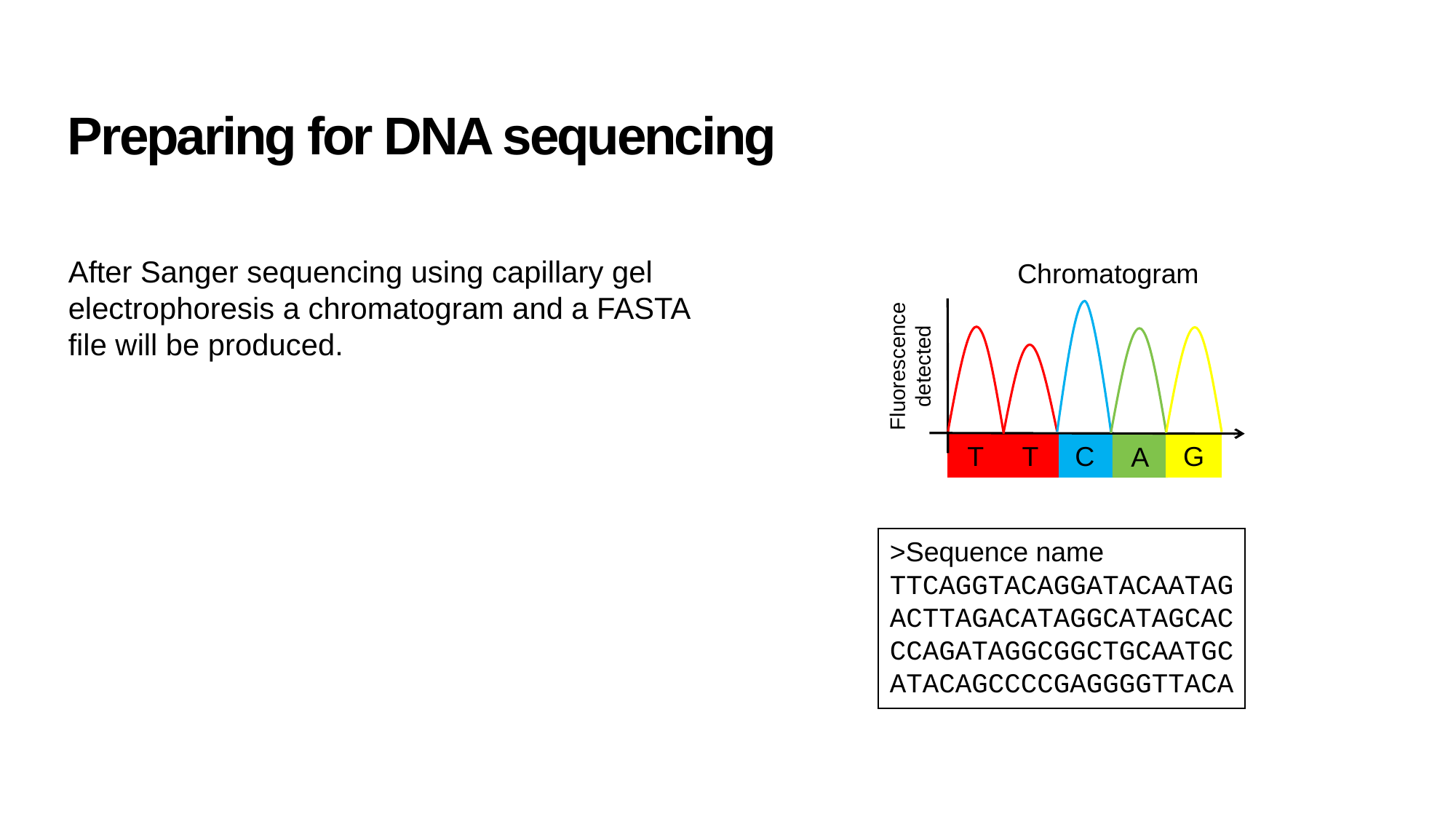

# Preparing for DNA sequencing
After Sanger sequencing using capillary gel electrophoresis a chromatogram and a FASTA file will be produced.
Chromatogram

Fluorescence detected

T
T
C
G
A
Time

>Sequence name
TTCAGGTACAGGATACAATAGACTTAGACATAGGCATAGCACCCAGATAGGCGGCTGCAATGCATACAGCCCCGAGGGGTTACA